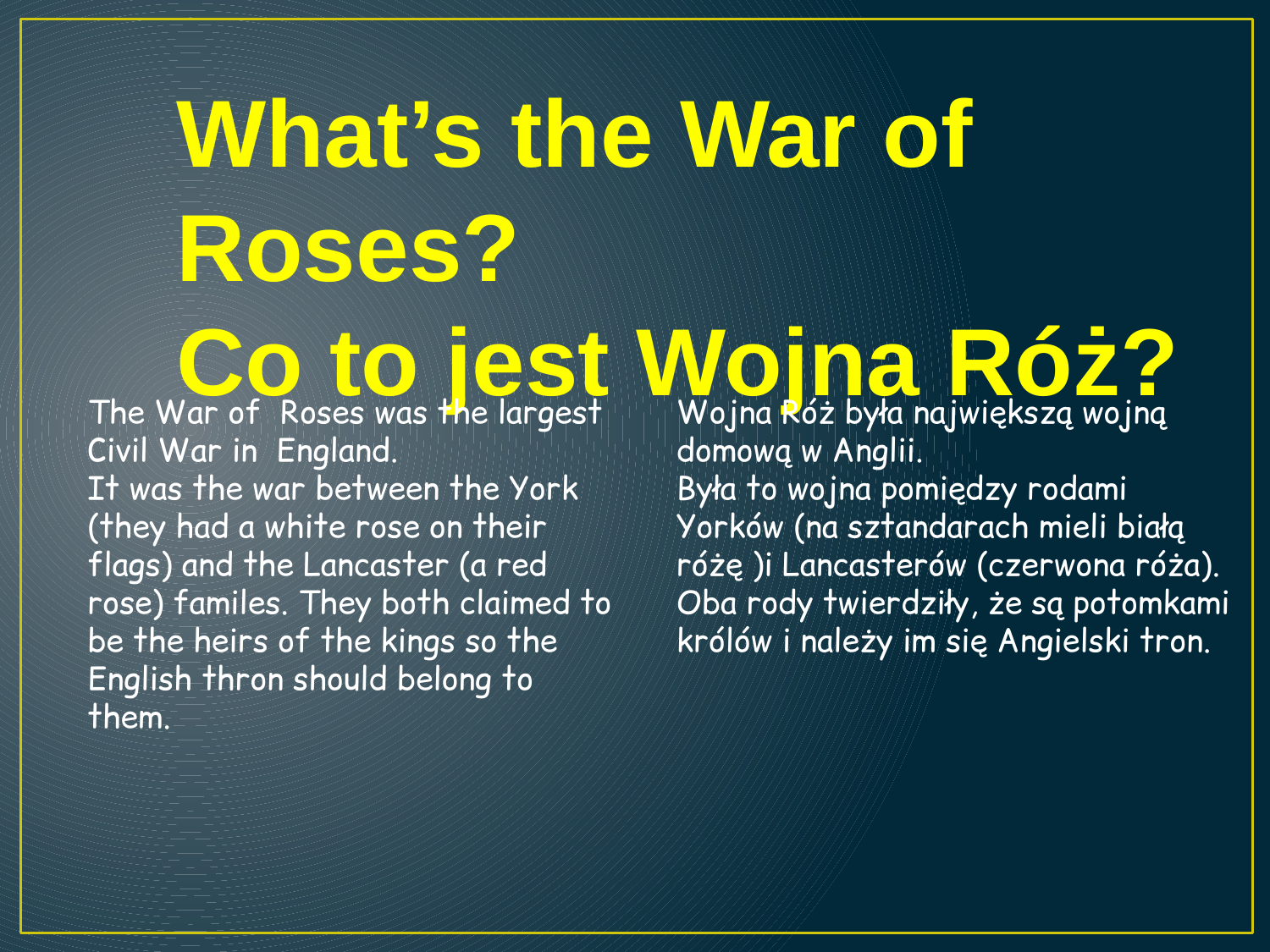

What’s the War of Roses?
Co to jest Wojna Róż?
The War of  Roses was the largest Civil War in  England.
It was the war between the York (they had a white rose on their flags) and the Lancaster (a red rose) familes. They both claimed to be the heirs of the kings so the English thron should belong to them.
Wojna Róż była największą wojną domową w Anglii.
Była to wojna pomiędzy rodami Yorków (na sztandarach mieli białą różę )i Lancasterów (czerwona róża). Oba rody twierdziły, że są potomkami królów i należy im się Angielski tron.